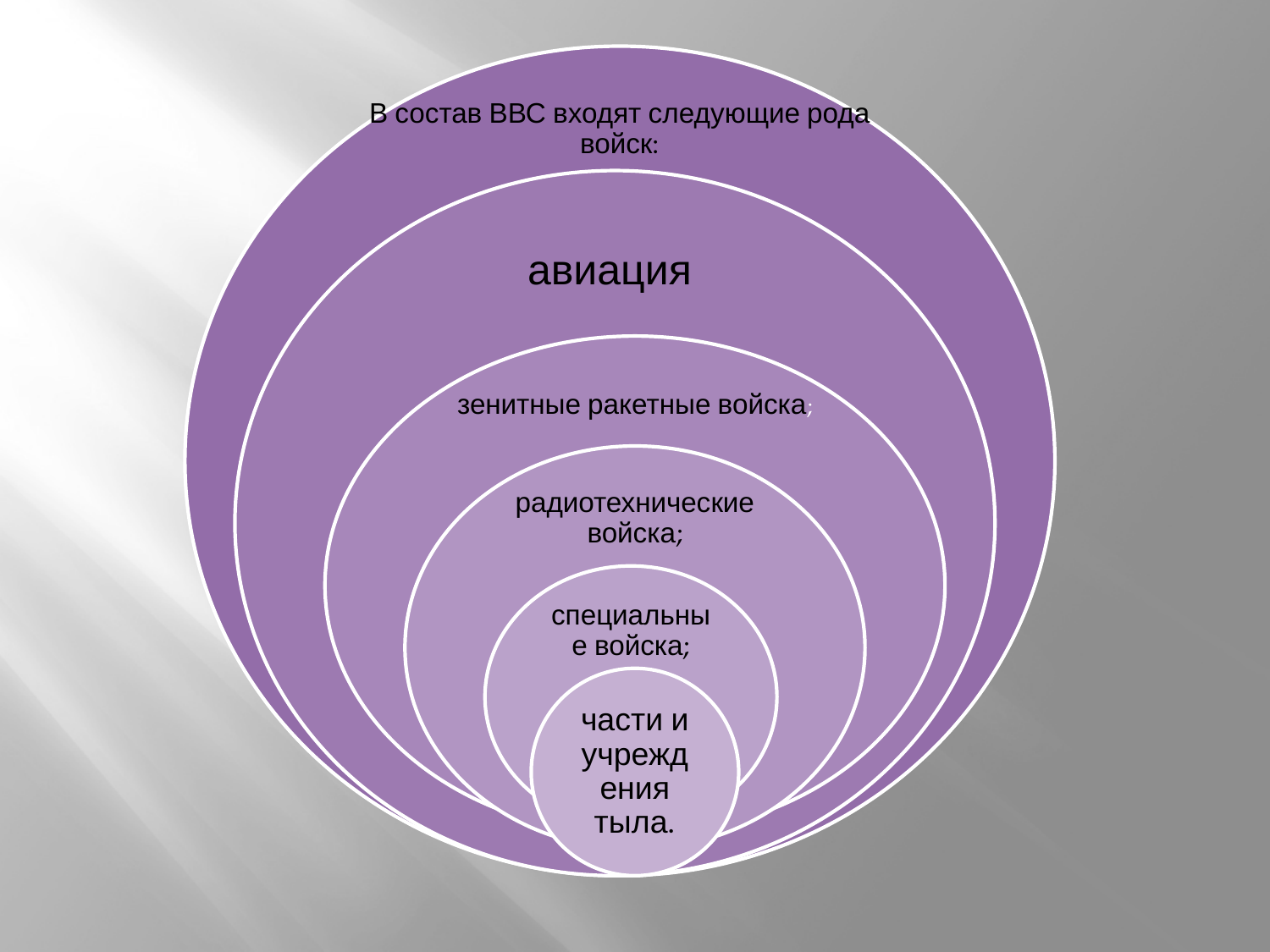

#
В состав ВВС входят следующие рода войск:

авиация
зенитные ракетные войска;
радиотехнические войска;
специальные войска;
части и учреждения тыла.